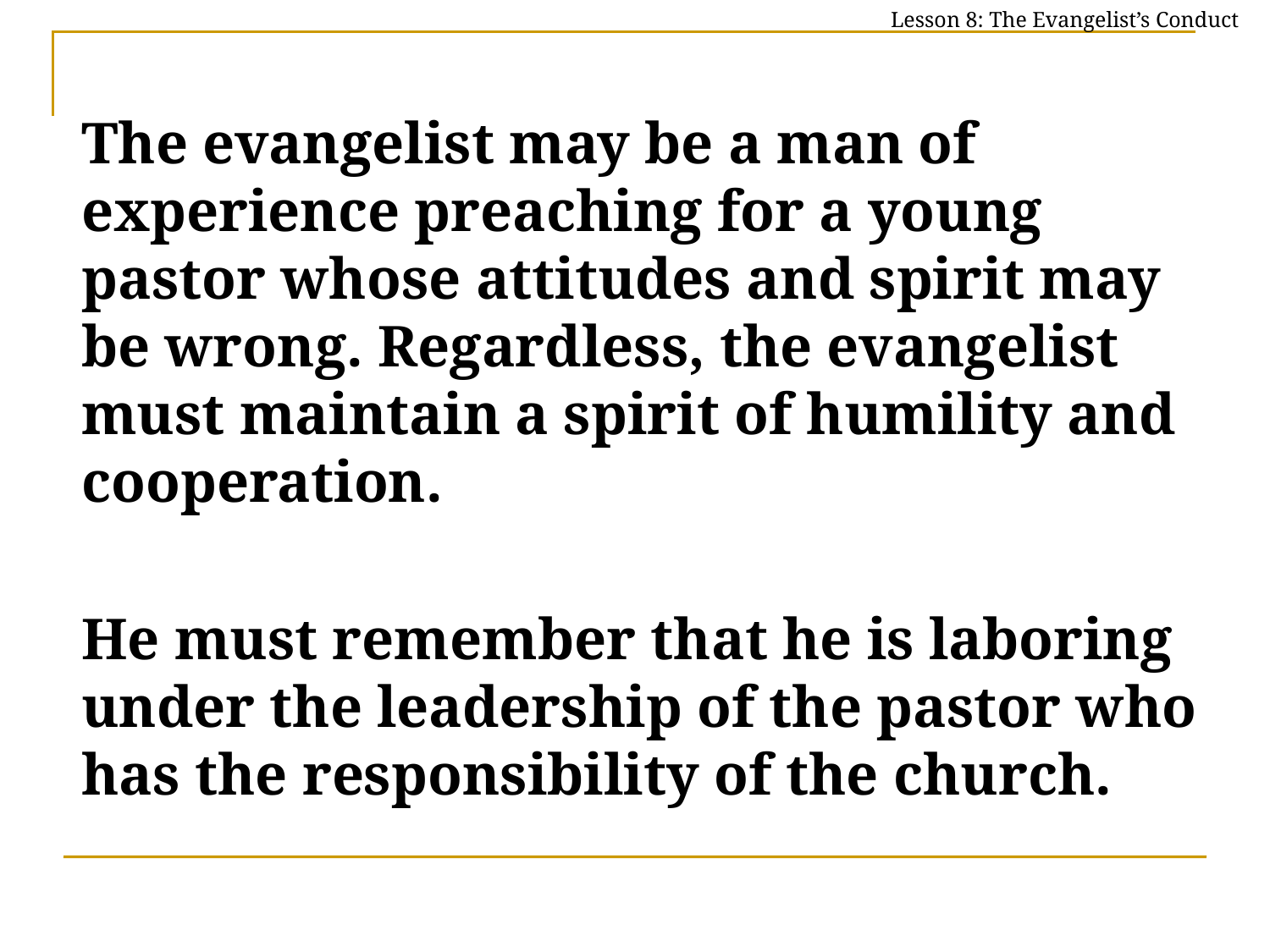

Lesson 8: The Evangelist’s Conduct
	The evangelist may be a man of experience preaching for a young pastor whose attitudes and spirit may be wrong. Regardless, the evangelist must maintain a spirit of humility and cooperation.

	He must remember that he is laboring under the leadership of the pastor who has the responsibility of the church.